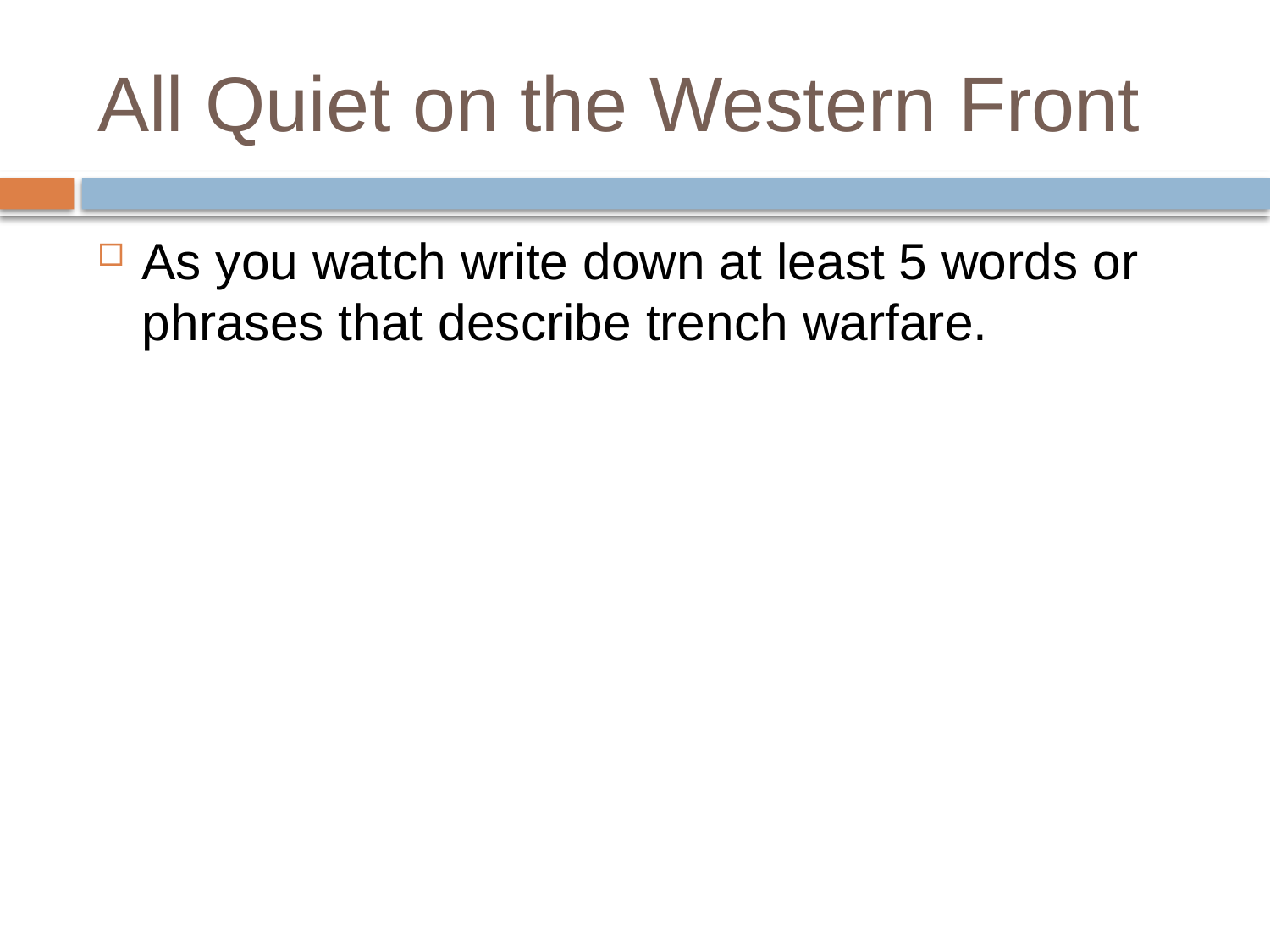

# All Quiet on the Western Front
As you watch write down at least 5 words or phrases that describe trench warfare.